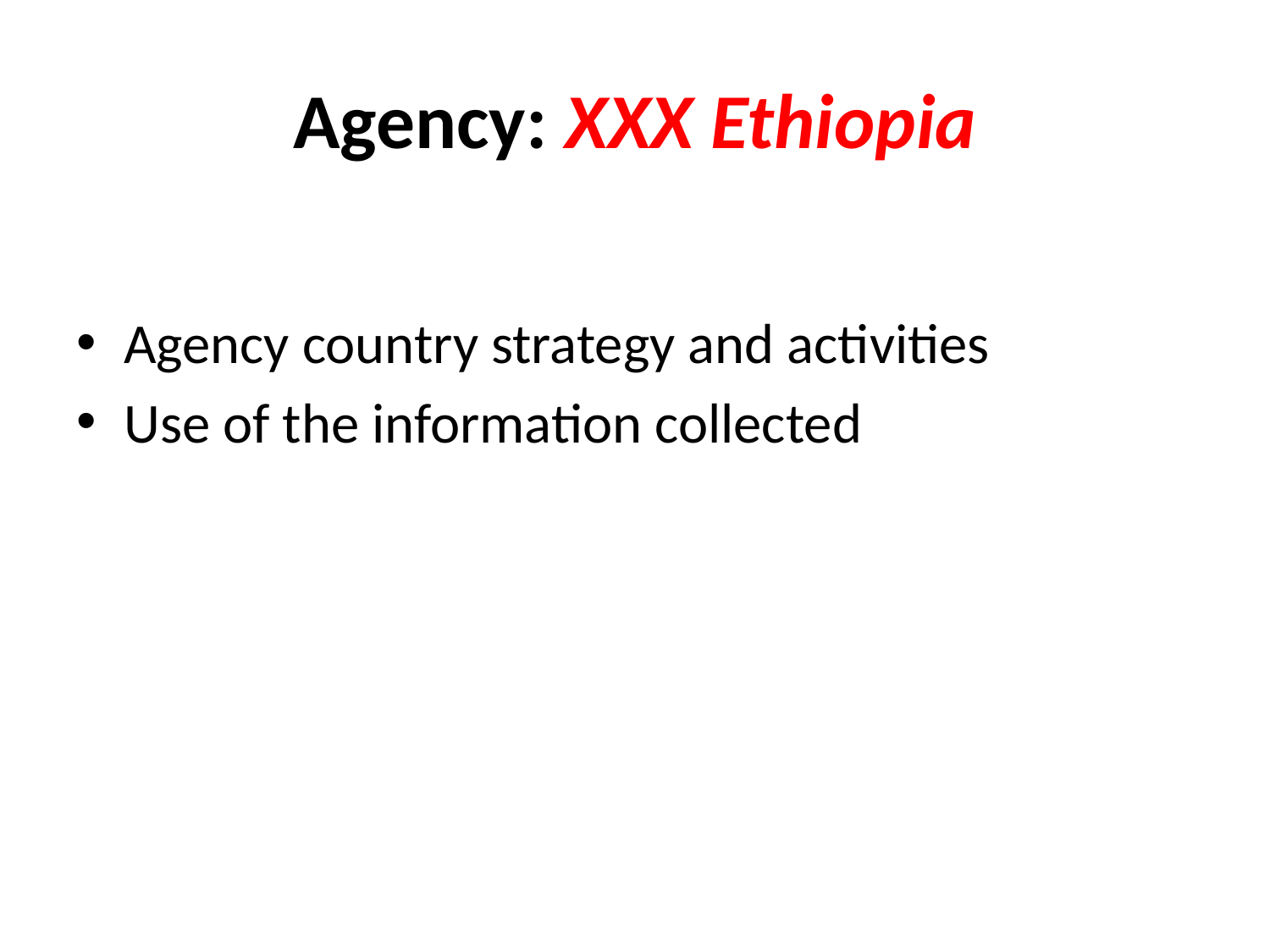

# Agency: XXX Ethiopia

Agency country strategy and activities
Use of the information collected